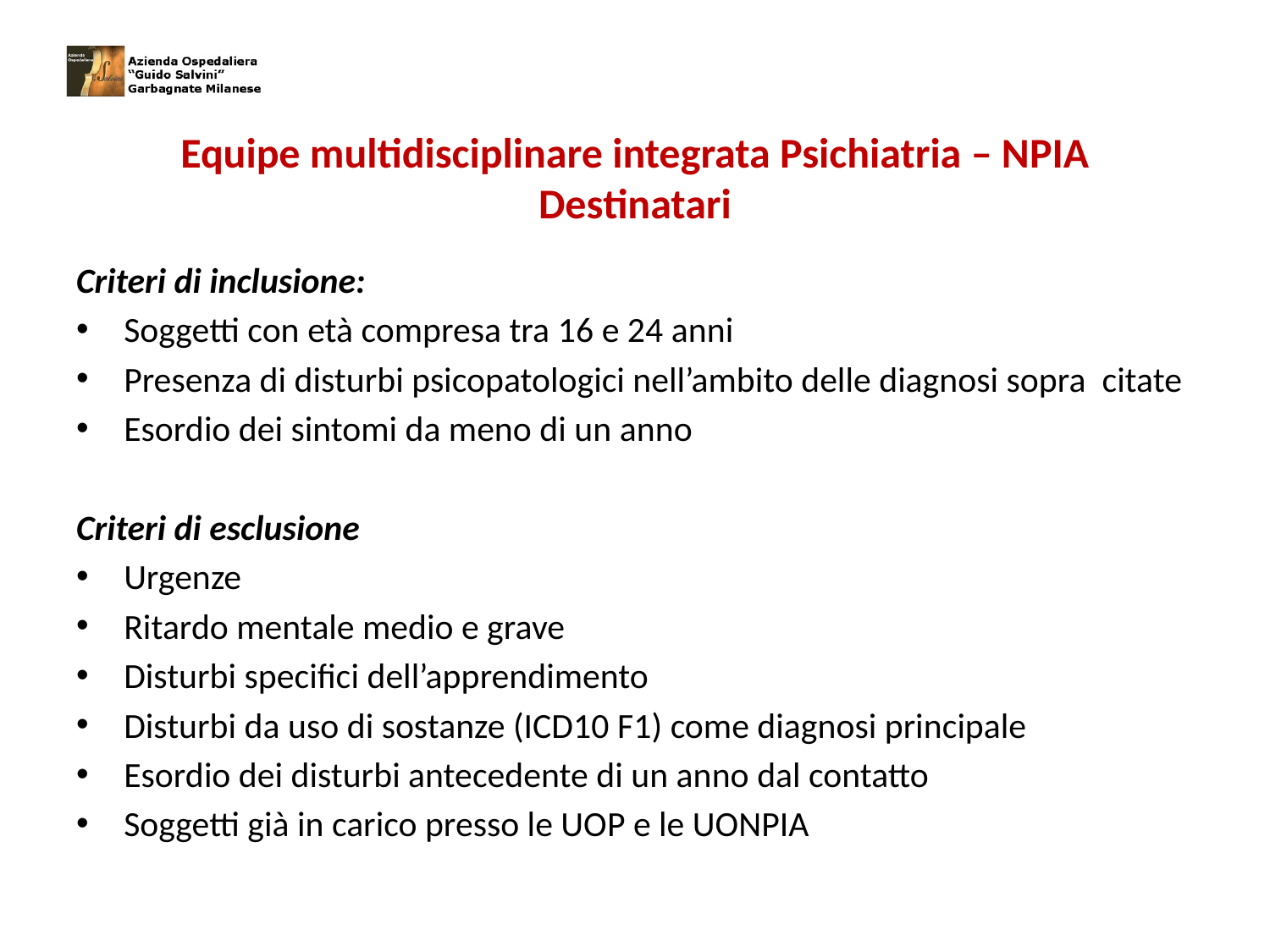

# Equipe multidisciplinare integrata Psichiatria – NPIA Destinatari
Criteri di inclusione:
Soggetti con età compresa tra 16 e 24 anni
Presenza di disturbi psicopatologici nell’ambito delle diagnosi sopra  citate
Esordio dei sintomi da meno di un anno

Criteri di esclusione
Urgenze
Ritardo mentale medio e grave
Disturbi specifici dell’apprendimento
Disturbi da uso di sostanze (ICD10 F1) come diagnosi principale
Esordio dei disturbi antecedente di un anno dal contatto
Soggetti già in carico presso le UOP e le UONPIA